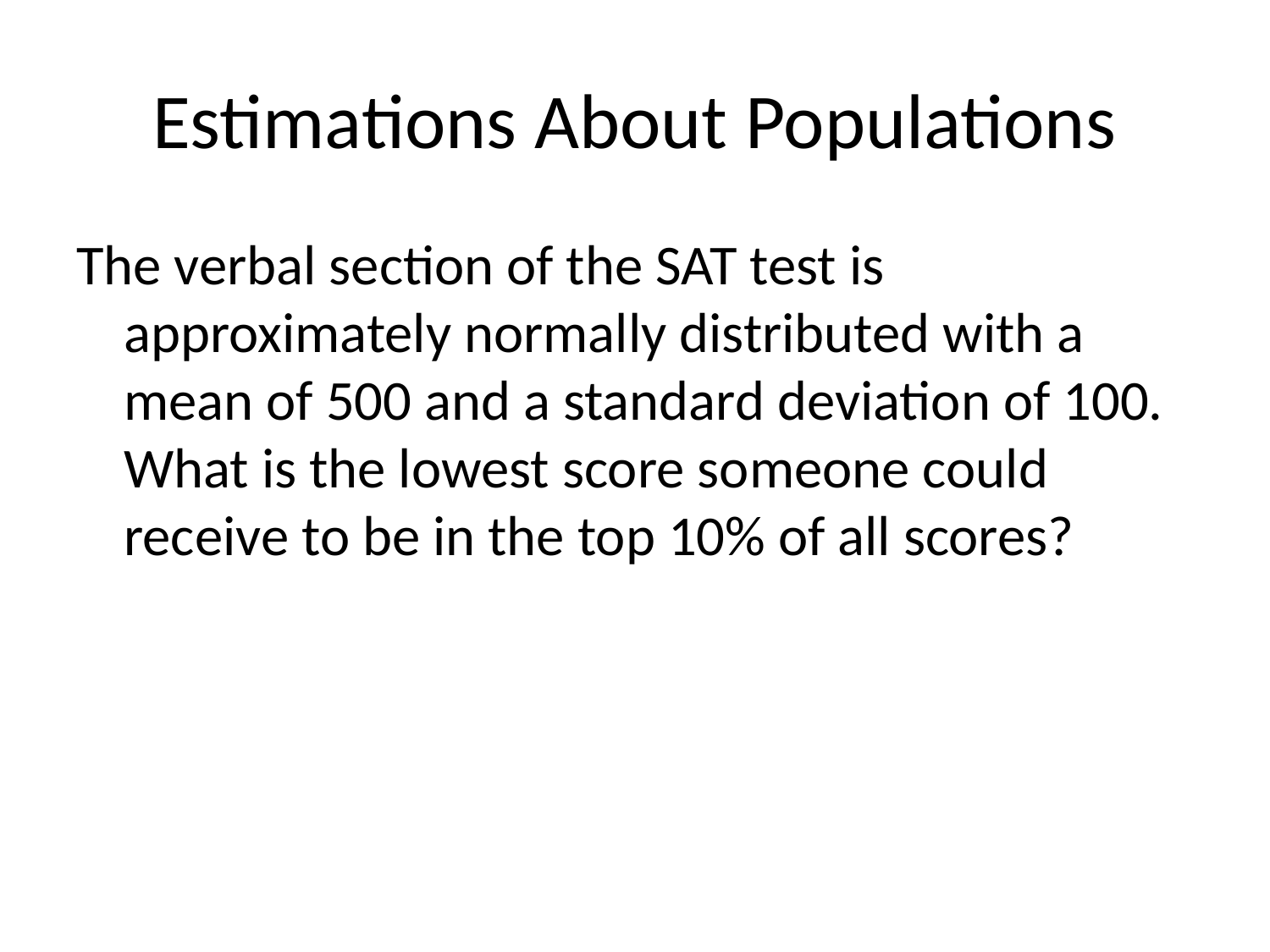

# Estimations About Populations
The verbal section of the SAT test is approximately normally distributed with a mean of 500 and a standard deviation of 100.  What is the lowest score someone could receive to be in the top 10% of all scores?